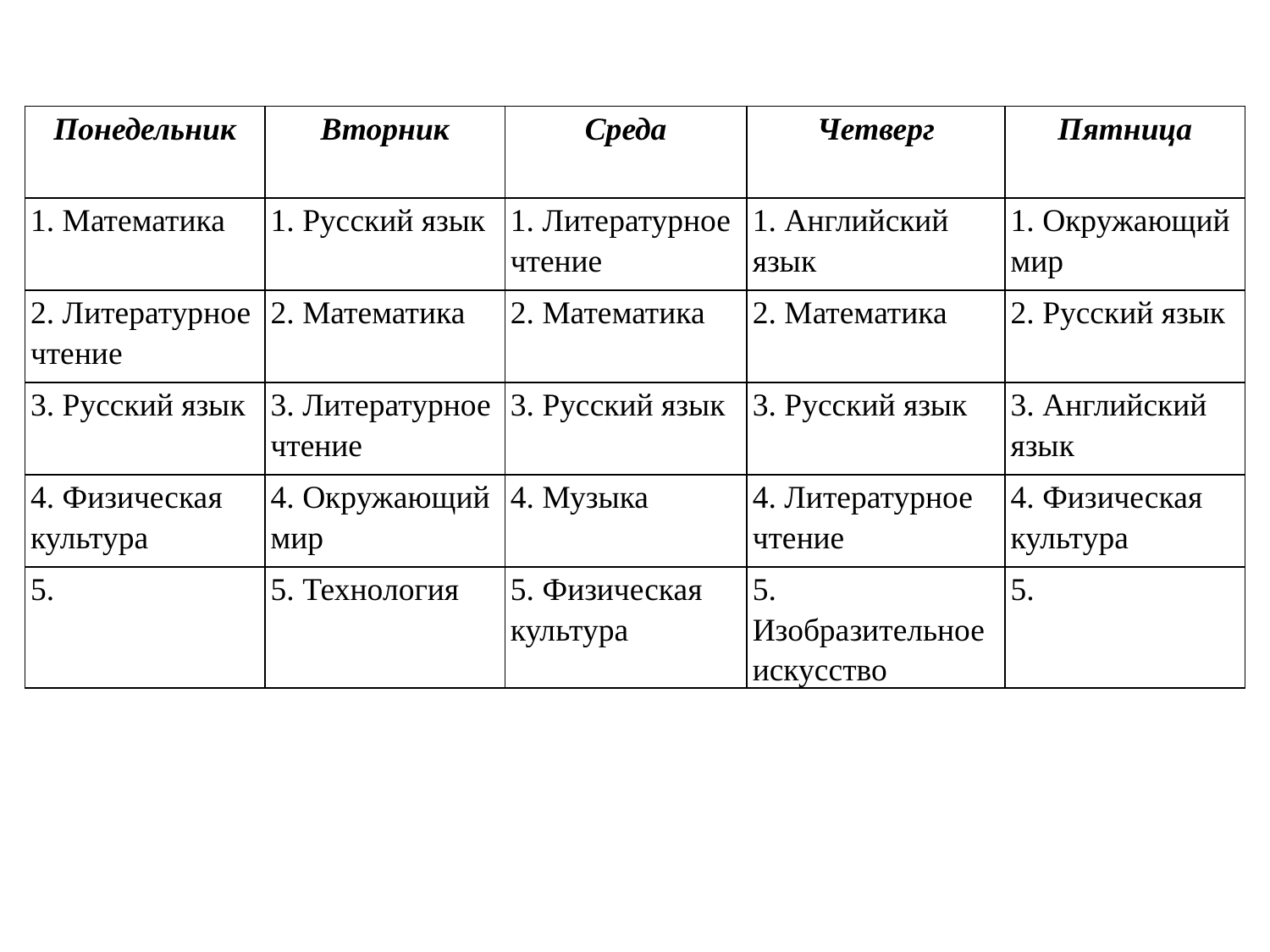

| Понедельник | Вторник | Среда | Четверг | Пятница |
| --- | --- | --- | --- | --- |
| 1. Математика | 1. Русский язык | 1. Литературное чтение | 1. Английский язык | 1. Окружающий мир |
| 2. Литературное чтение | 2. Математика | 2. Математика | 2. Математика | 2. Русский язык |
| 3. Русский язык | 3. Литературное чтение | 3. Русский язык | 3. Русский язык | 3. Английский язык |
| 4. Физическая культура | 4. Окружающий мир | 4. Музыка | 4. Литературное чтение | 4. Физическая культура |
| 5. | 5. Технология | 5. Физическая культура | 5. Изобразительное искусство | 5. |